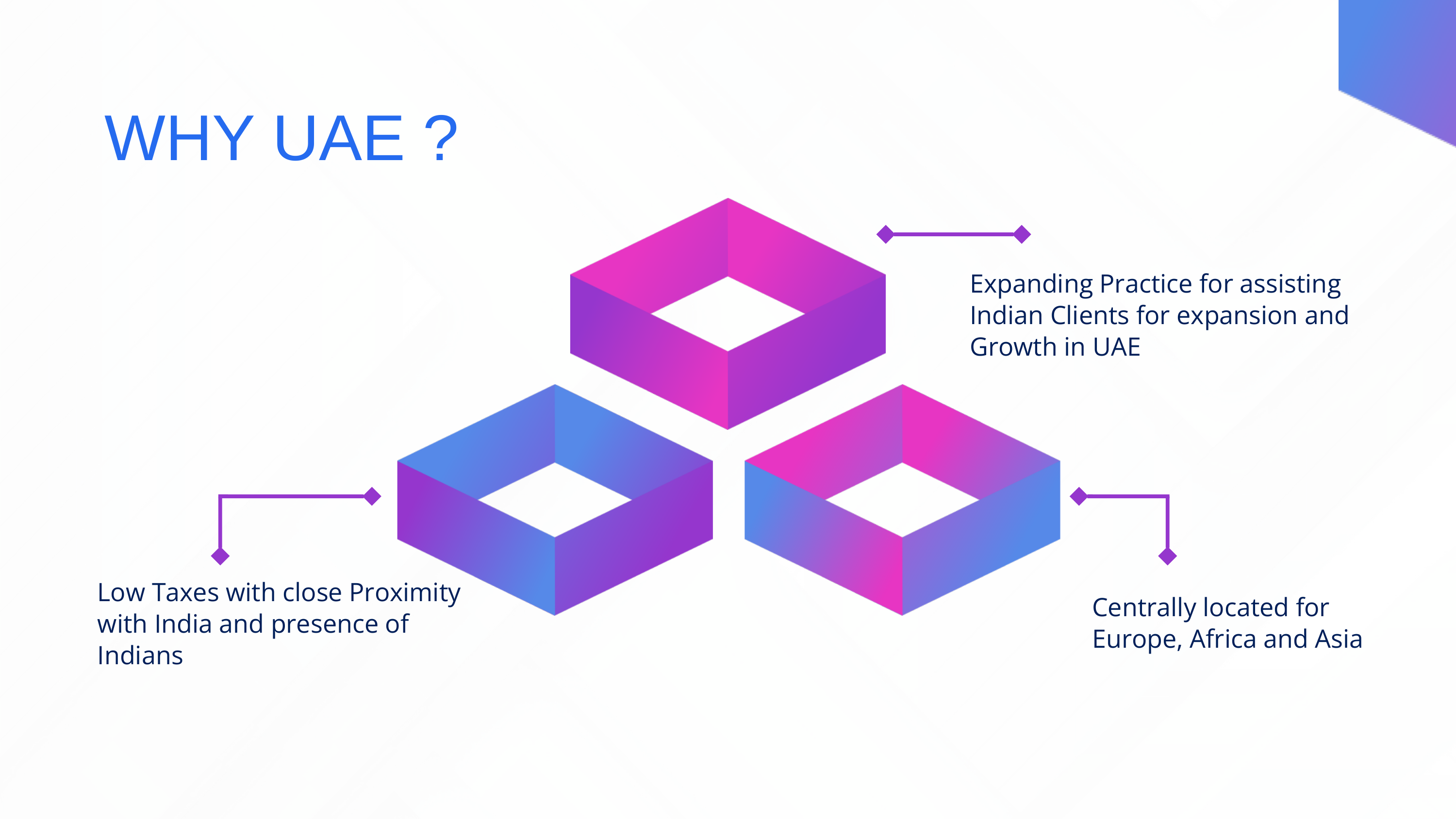

WHY UAE ?

Expanding Practice for assisting Indian Clients for expansion and Growth in UAE

Low Taxes with close Proximity with India and presence of Indians
Centrally located for Europe, Africa and Asia